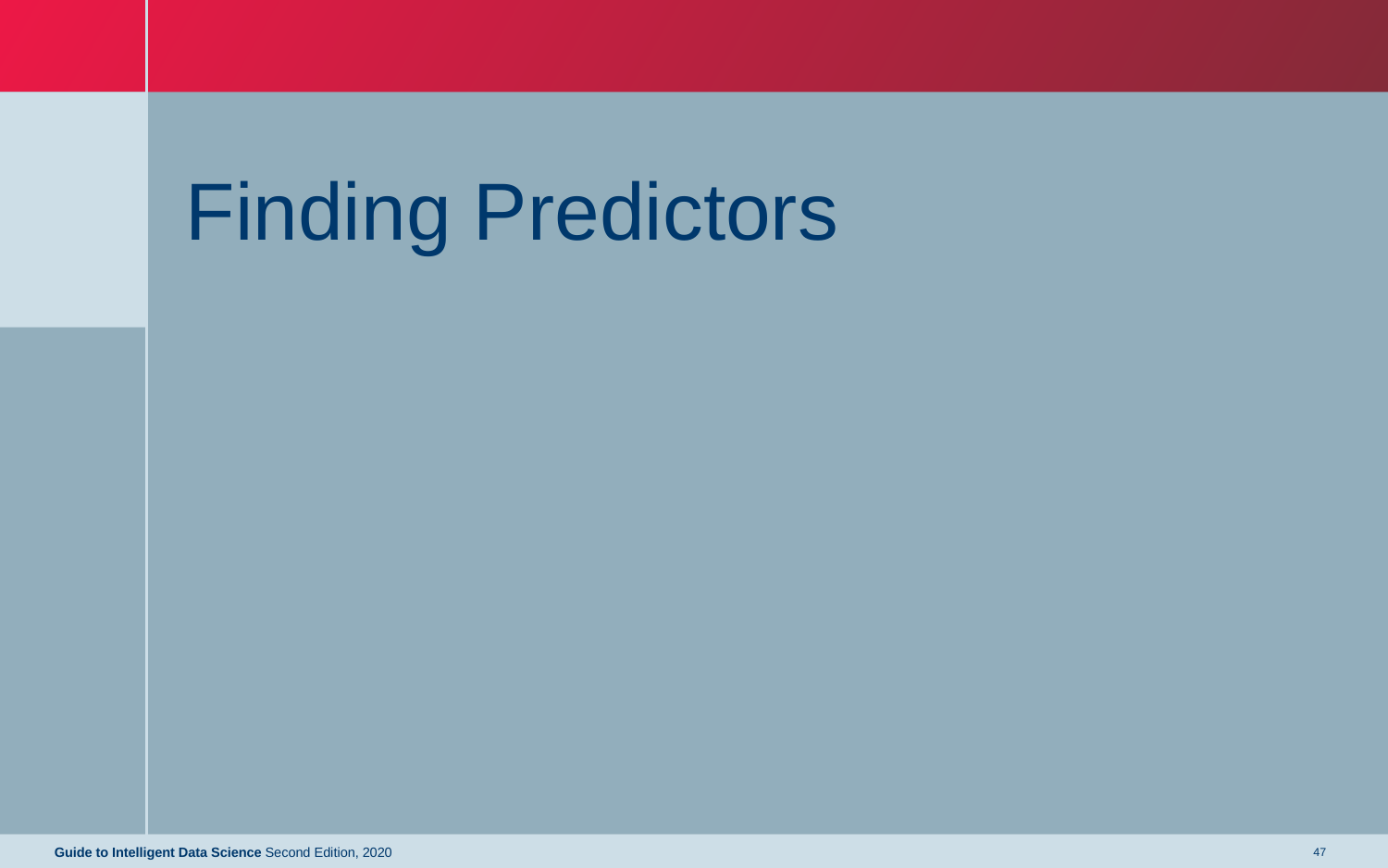

# Finding Predictors
Guide to Intelligent Data Science Second Edition, 2020
47